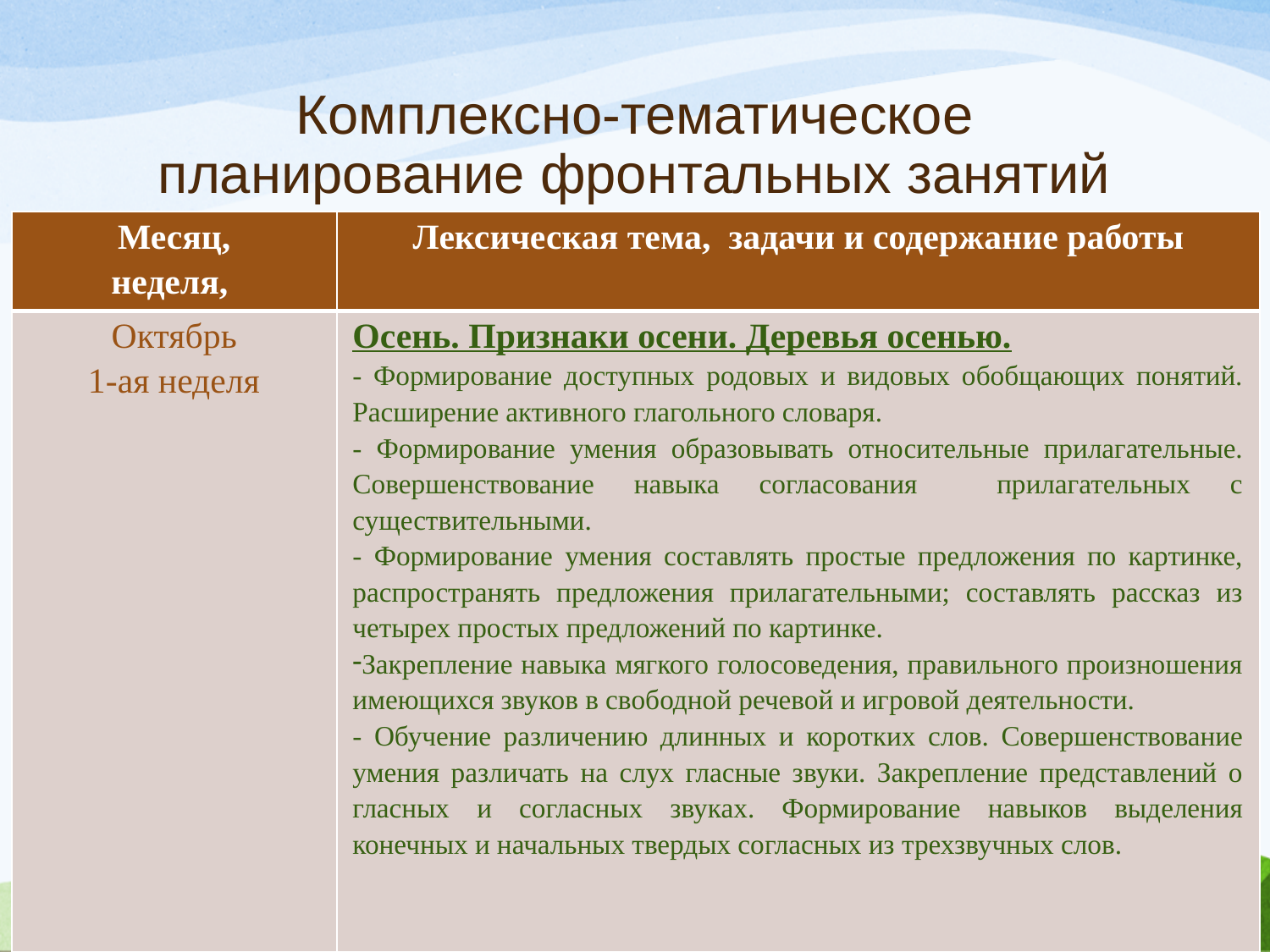

# Комплексно-тематическое планирование фронтальных занятий
| Месяц, неделя, | Лексическая тема, задачи и содержание работы |
| --- | --- |
| Октябрь 1-ая неделя | Осень. Признаки осени. Деревья осенью. - Формирование доступных родовых и видовых обобщающих понятий. Расширение активного глагольного словаря. - Формирование умения образовывать относительные прилагательные. Совершенствование навыка согласования прилагательных с существительными. - Формирование умения составлять простые предложения по картинке, распространять предложения прилагательными; составлять рассказ из четырех простых предложений по картинке. Закрепление навыка мягкого голосоведения, правильного произношения имеющихся звуков в свободной речевой и игровой деятельности. - Обучение различению длинных и коротких слов. Совершенствование умения различать на слух гласные звуки. Закрепление представлений о гласных и согласных звуках. Формирование навыков выделения конечных и начальных твердых согласных из трехзвучных слов. |